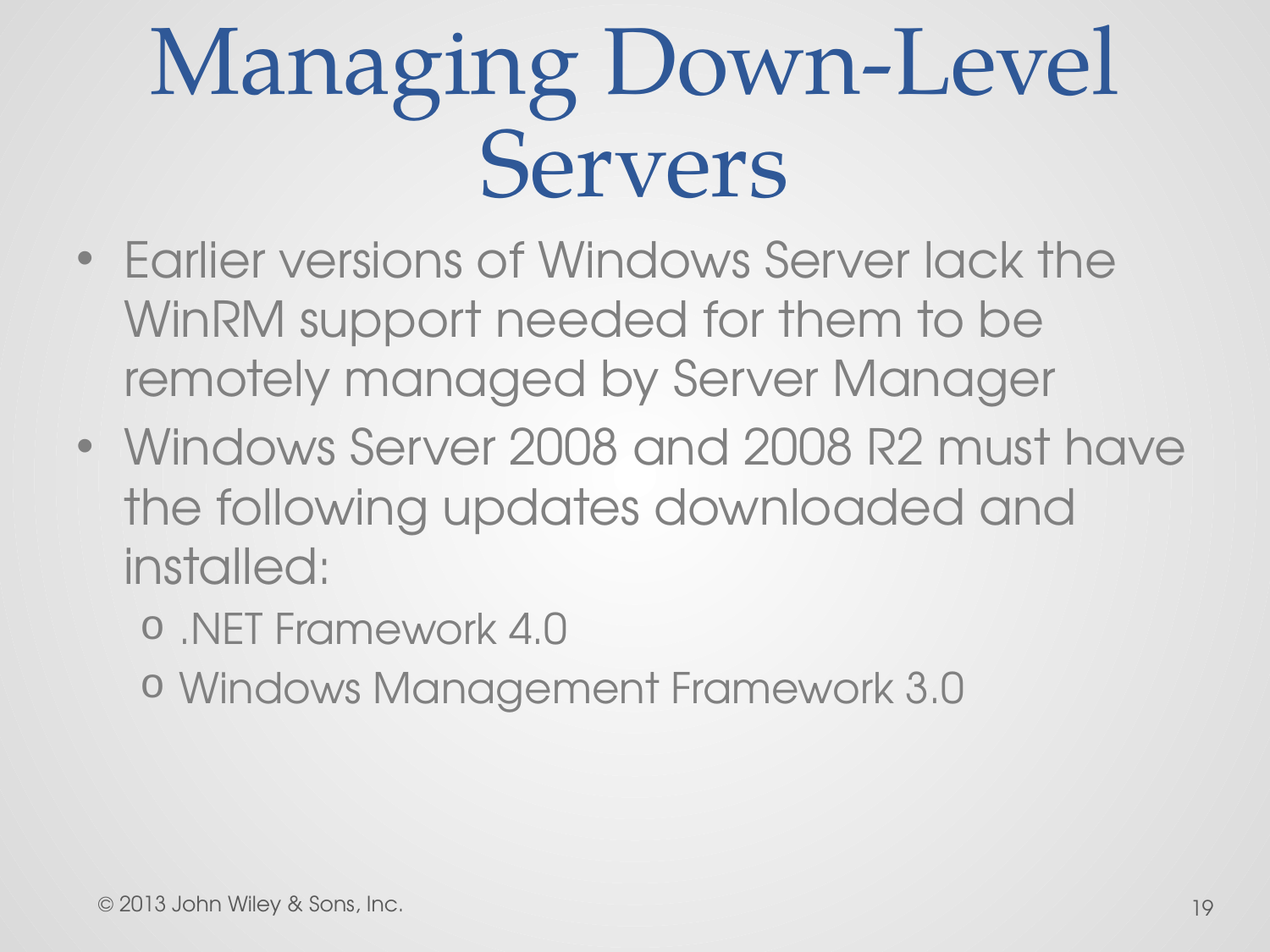

# Managing Down-Level Servers
Earlier versions of Windows Server lack the WinRM support needed for them to be remotely managed by Server Manager
Windows Server 2008 and 2008 R2 must have the following updates downloaded and installed:
.NET Framework 4.0
Windows Management Framework 3.0

© 2013 John Wiley & Sons, Inc.
19